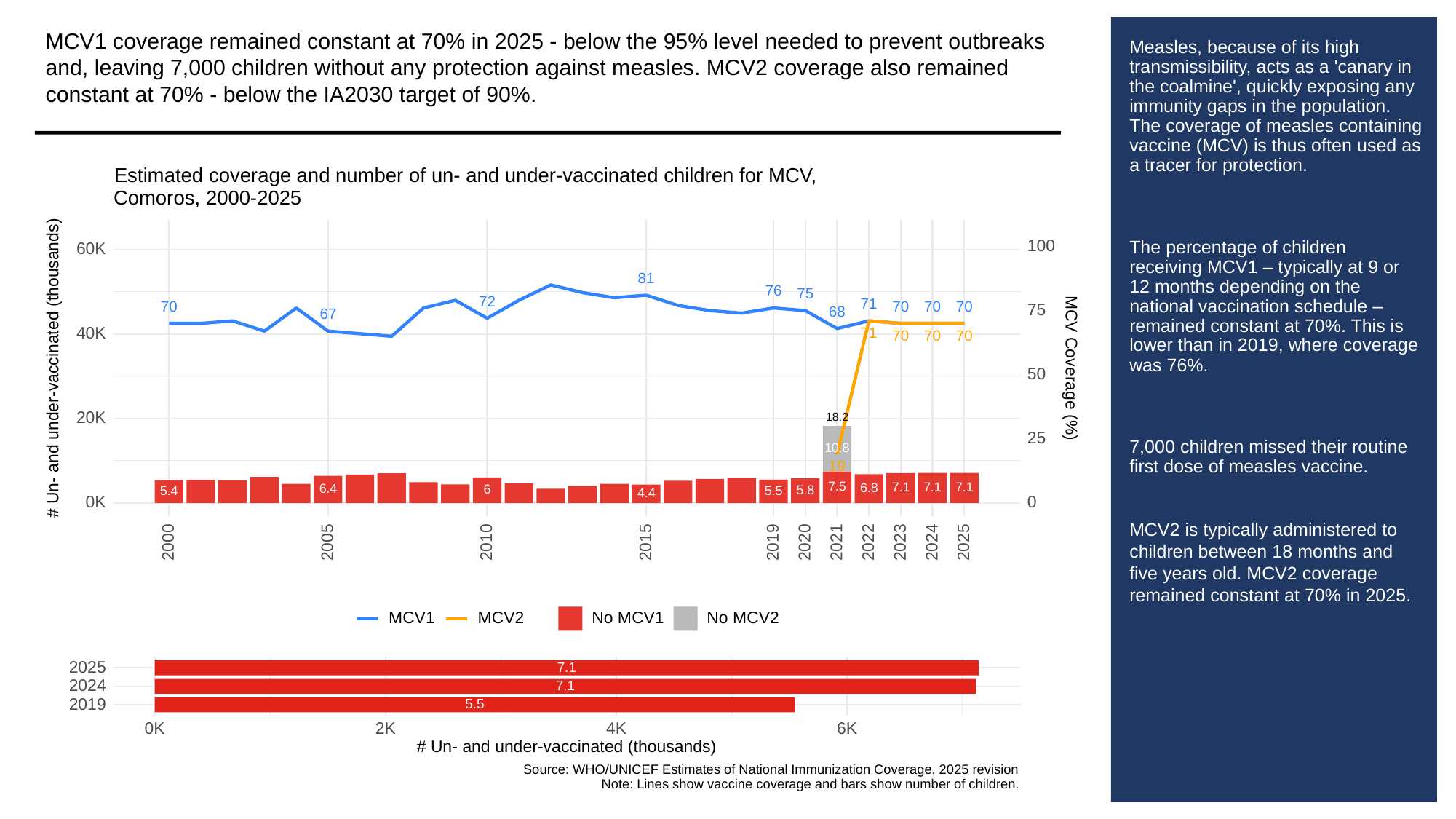

MCV1 coverage remained constant at 70% in 2025 - below the 95% level needed to prevent outbreaks and, leaving 7,000 children without any protection against measles. MCV2 coverage also remained constant at 70% - below the IA2030 target of 90%.
# Measles, because of its high transmissibility, acts as a 'canary in the coalmine', quickly exposing any immunity gaps in the population. The coverage of measles containing vaccine (MCV) is thus often used as a tracer for protection.

The percentage of children receiving MCV1 – typically at 9 or 12 months depending on the national vaccination schedule – remained constant at 70%. This is lower than in 2019, where coverage was 76%.

7,000 children missed their routine first dose of measles vaccine.

MCV2 is typically administered to children between 18 months and five years old. MCV2 coverage remained constant at 70% in 2025.

Estimated coverage and number of un- and under-vaccinated children for MCV,
Comoros, 2000-2025

100
60K

81

76
75

72
71
70
70
70
70
75
68
67

40K
71
70
70
70

# Un- and under-vaccinated (thousands)
MCV Coverage (%)
50

20K
18.2

25
10.8

19

7.5
7.1
7.1
7.1

6.8

6.4
6

5.8
5.5
5.4

4.4
0K
0

2023
2000
2005
2010
2015
2019
2020
2021
2022
2024
2025

MCV1
MCV2
No MCV1
No MCV2

2025
7.1

2024
7.1

2019
5.5

0K
6K
2K
4K
# Un- and under-vaccinated (thousands)
Source: WHO/UNICEF Estimates of National Immunization Coverage, 2025 revision
Note: Lines show vaccine coverage and bars show number of children.